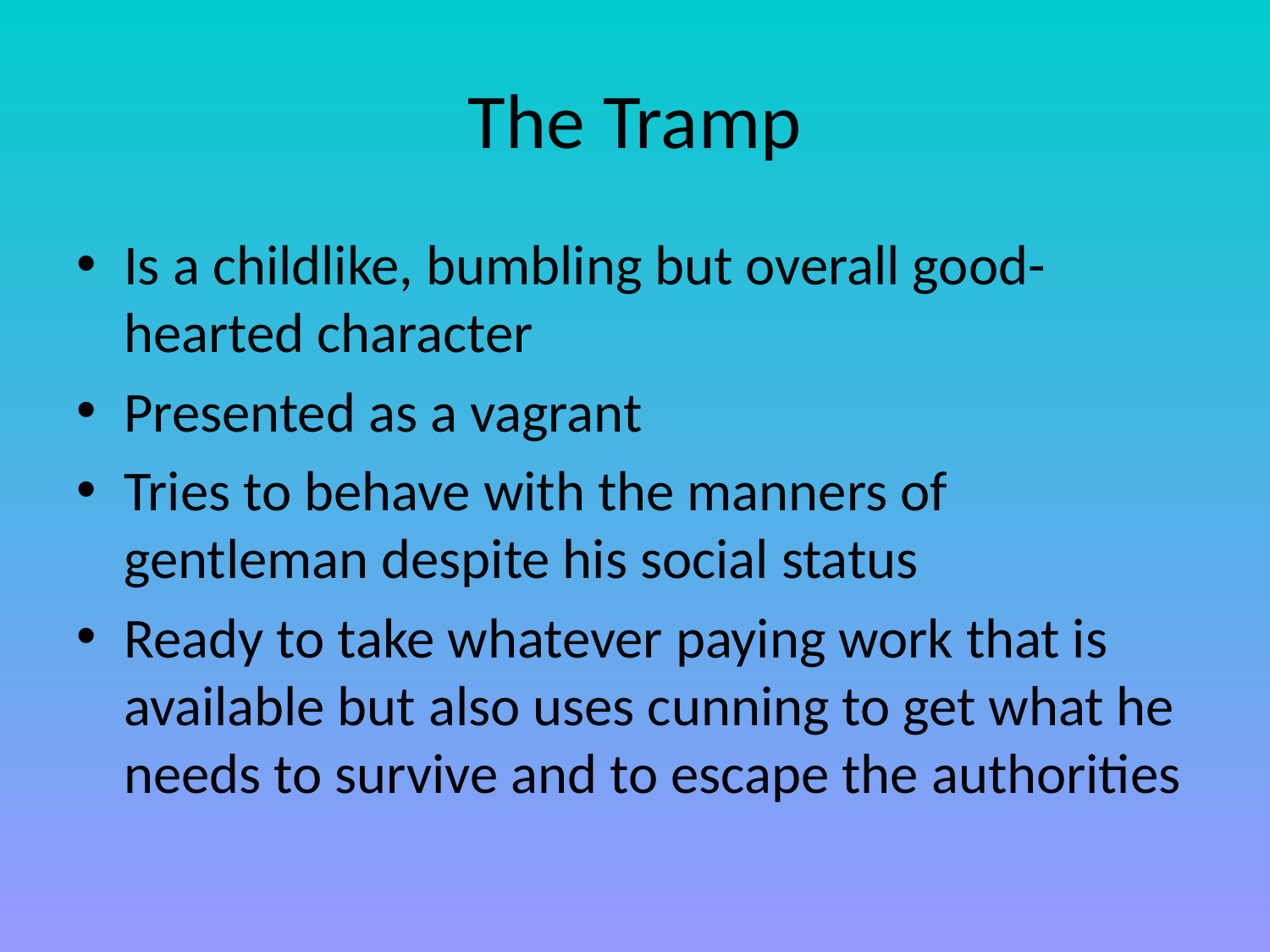

# The Tramp
Is a childlike, bumbling but overall good-hearted character
Presented as a vagrant
Tries to behave with the manners of gentleman despite his social status
Ready to take whatever paying work that is available but also uses cunning to get what he needs to survive and to escape the authorities